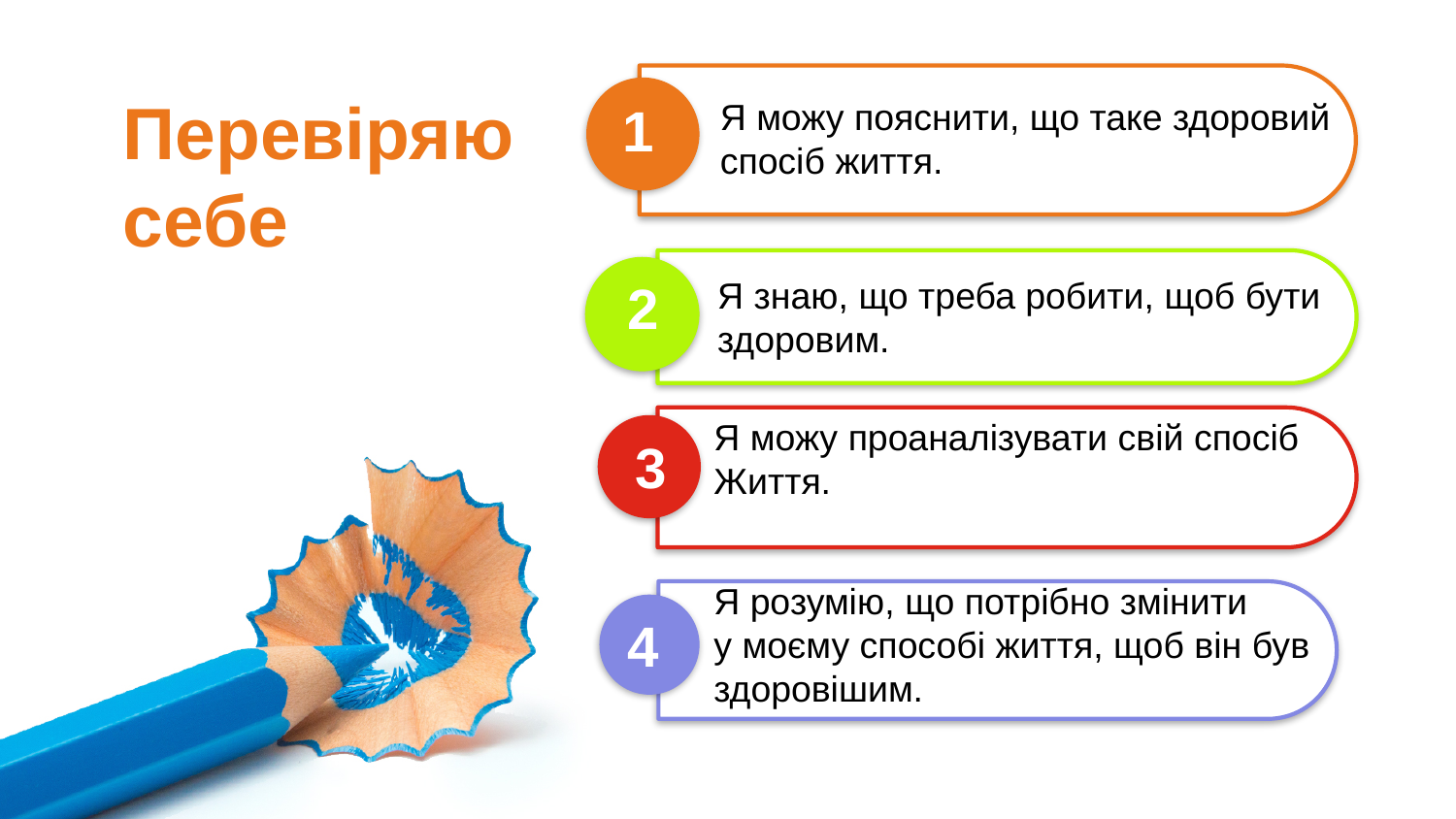

Перевіряю себе

Я можу пояснити, що таке здоровий спосіб життя.
1

2
Я знаю, що треба робити, щоб бути здоровим.

Я можу проаналізувати свій спосіб
Життя.

3
Я розумію, що потрібно змінити
у моєму способі життя, щоб він був здоровішим.

4